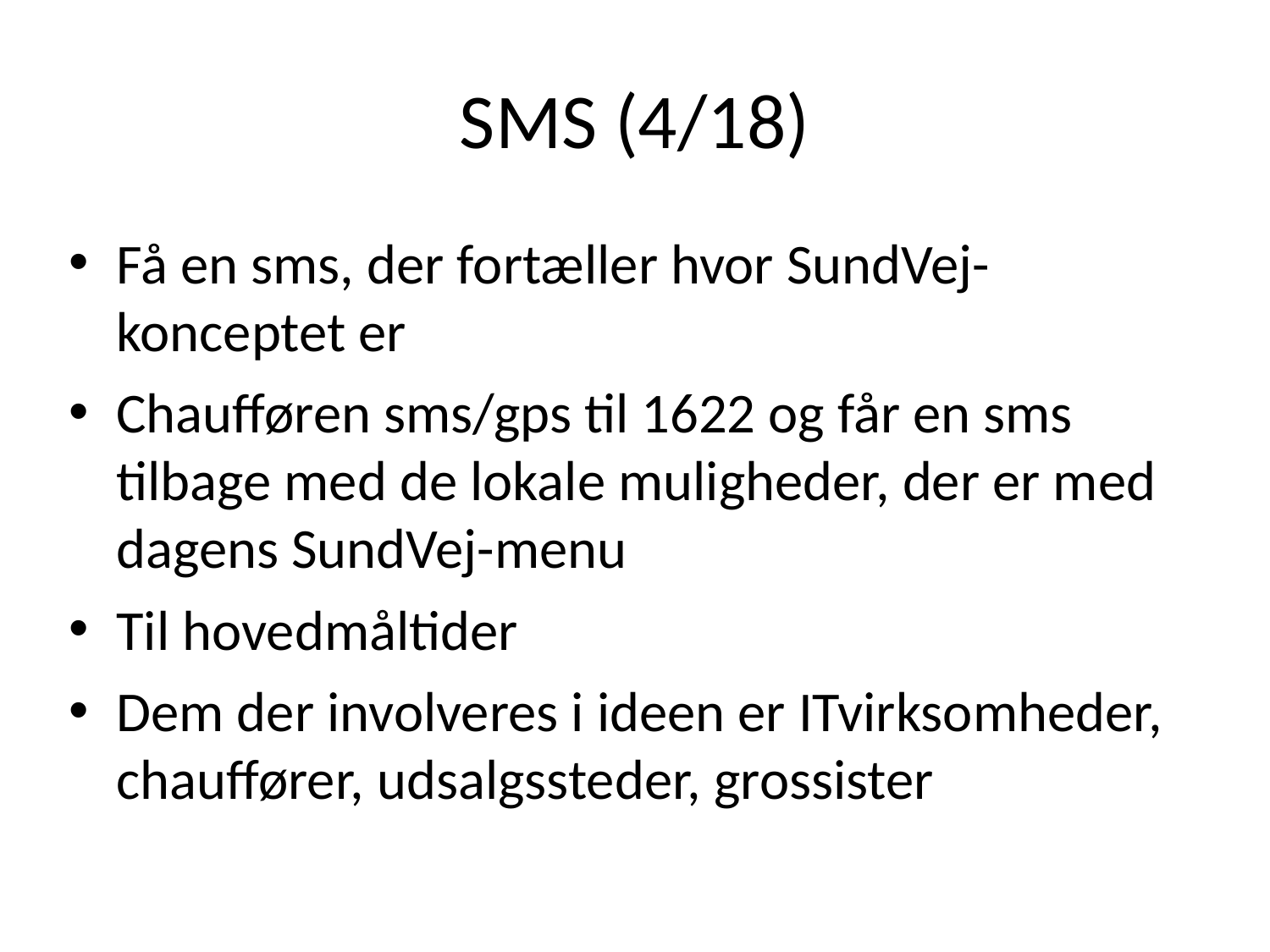

# SMS (4/18)
Få en sms, der fortæller hvor SundVej-konceptet er
Chaufføren sms/gps til 1622 og får en sms tilbage med de lokale muligheder, der er med dagens SundVej-menu
Til hovedmåltider
Dem der involveres i ideen er ITvirksomheder, chauffører, udsalgssteder, grossister